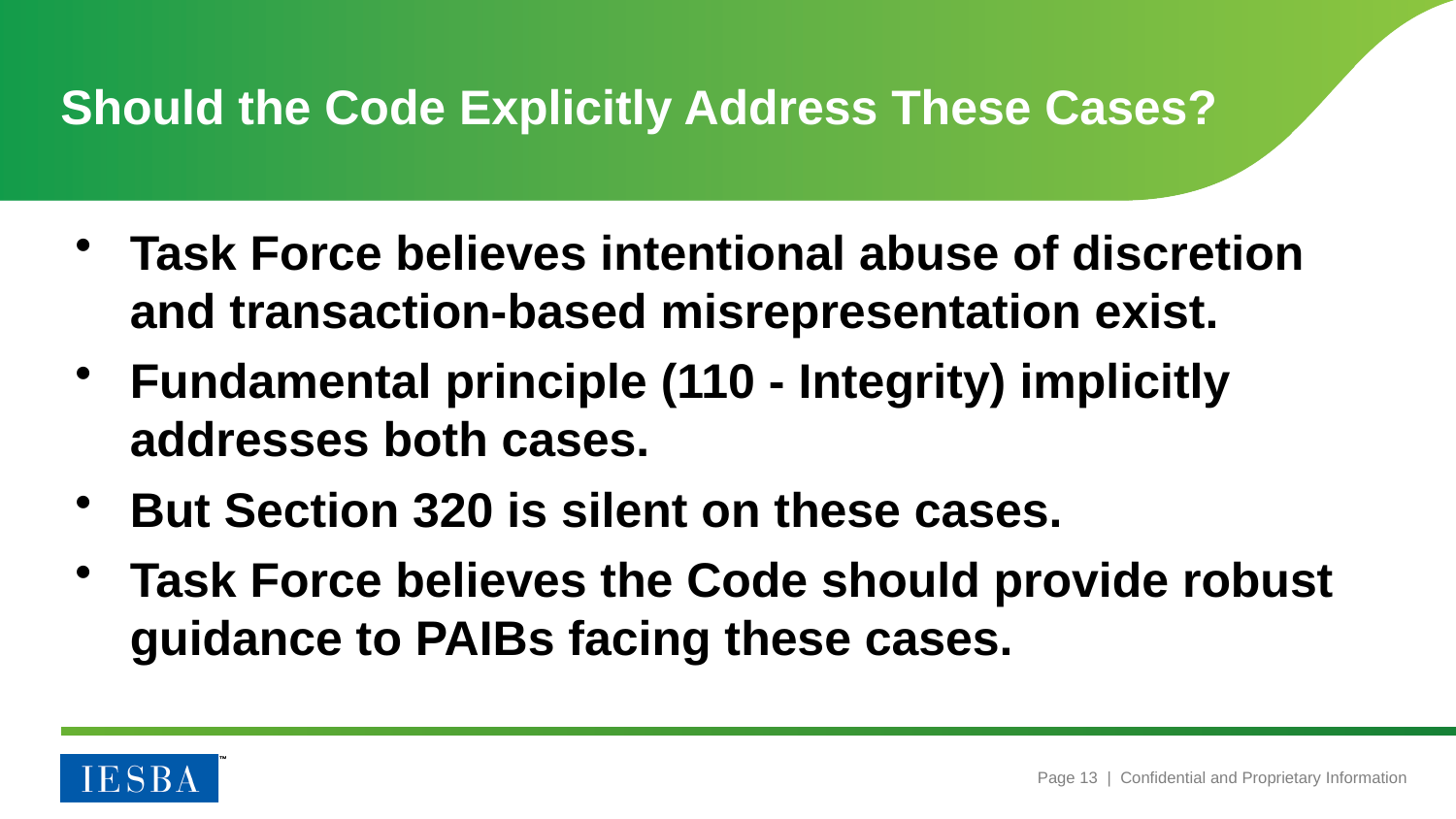

# Should the Code Explicitly Address These Cases?
Task Force believes intentional abuse of discretion and transaction-based misrepresentation exist.
Fundamental principle (110 - Integrity) implicitly addresses both cases.
But Section 320 is silent on these cases.
Task Force believes the Code should provide robust guidance to PAIBs facing these cases.